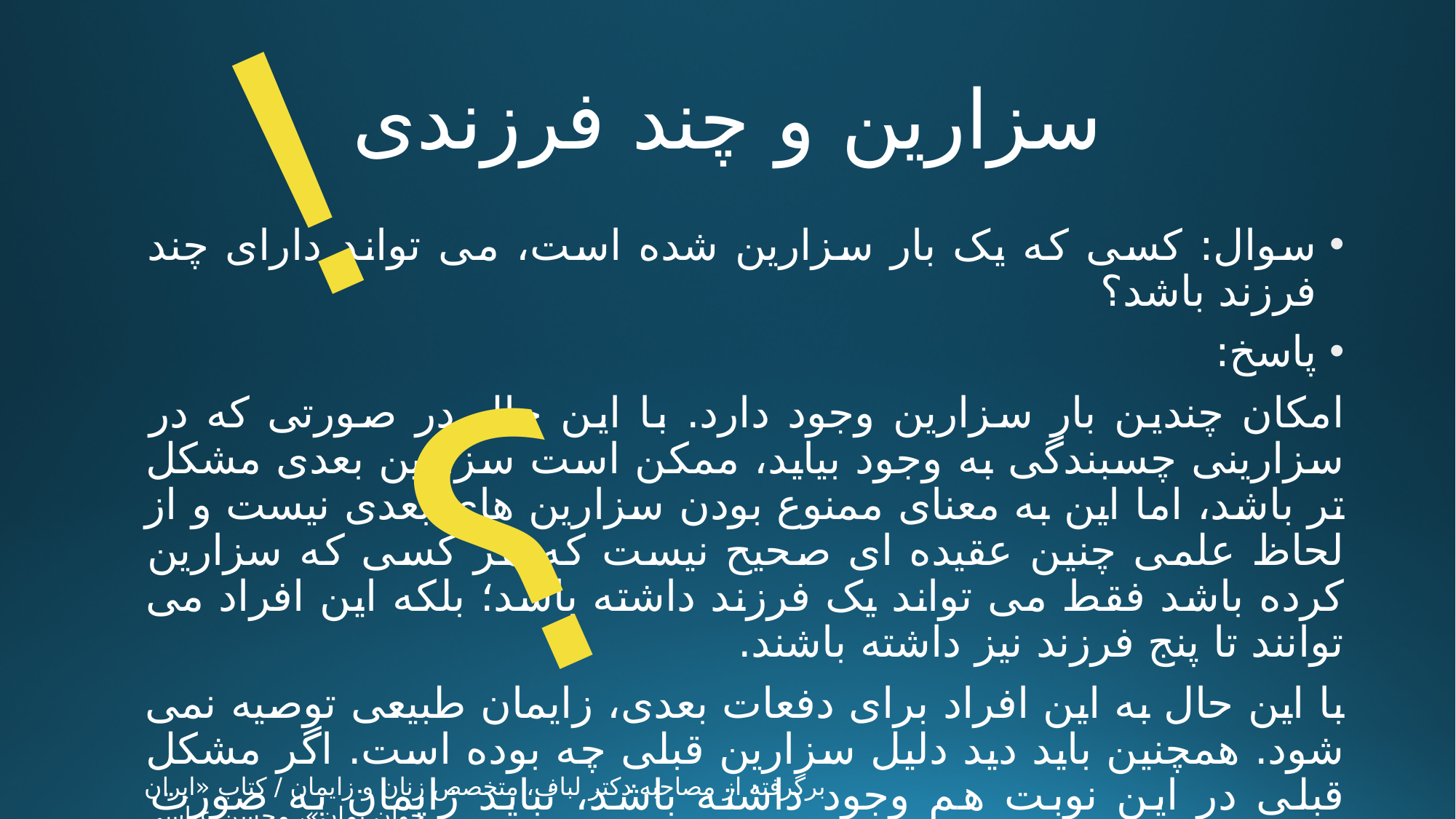

!؟
# سزارین و چند فرزندی
سوال: کسی که یک بار سزارین شده است، می تواند دارای چند فرزند باشد؟
پاسخ:
امکان چندین بار سزارین وجود دارد. با این حال در صورتی که در سزارینی چسبندگی به وجود بیاید، ممکن است سزارین بعدی مشکل تر باشد، اما این به معنای ممنوع بودن سزارین های بعدی نیست و از لحاظ علمی چنین عقیده ای صحیح نیست که هر کسی که سزارین کرده باشد فقط می تواند یک فرزند داشته باشد؛ بلکه این افراد می توانند تا پنج فرزند نیز داشته باشند.
با این حال به این افراد برای دفعات بعدی، زایمان طبیعی توصیه نمی شود. همچنین باید دید دلیل سزارین قبلی چه بوده است. اگر مشکل قبلی در این نوبت هم وجود داشته باشد، نباید زایمان به صورت طبیعی صورت بپذیرد.
برگرفته از مصاحبه دکتر لباف، متخصص زنان و زایمان / کتاب «ایران جوان بمان»، محسن عباسی